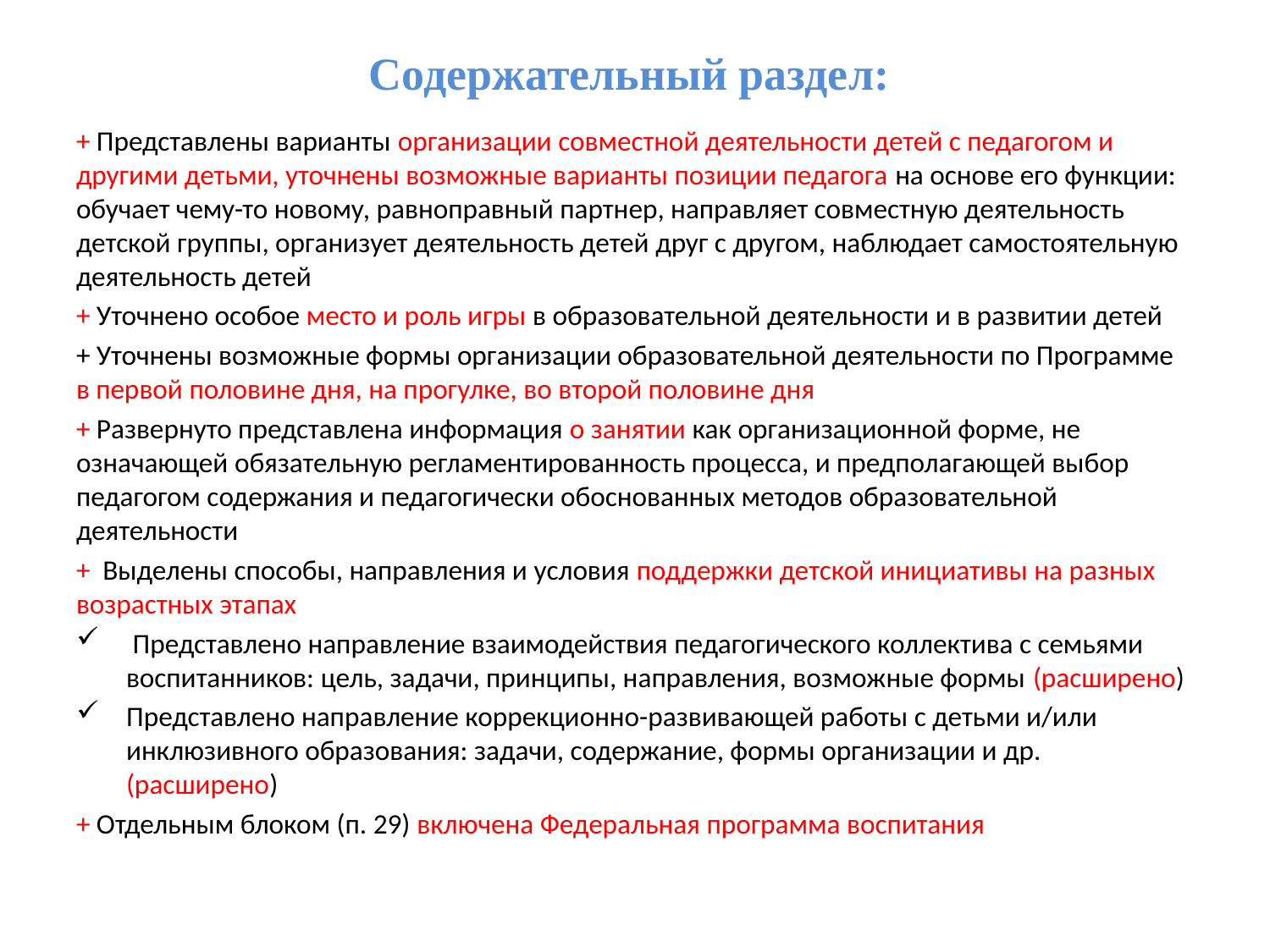

# Содержательный раздел:
+ Представлены варианты организации совместной деятельности детей с педагогом и другими детьми, уточнены возможные варианты позиции педагога на основе его функции: обучает чему-то новому, равноправный партнер, направляет совместную деятельность детской группы, организует деятельность детей друг с другом, наблюдает самостоятельную деятельность детей
+ Уточнено особое место и роль игры в образовательной деятельности и в развитии детей
+ Уточнены возможные формы организации образовательной деятельности по Программе в первой половине дня, на прогулке, во второй половине дня
+ Развернуто представлена информация о занятии как организационной форме, не означающей обязательную регламентированность процесса, и предполагающей выбор педагогом содержания и педагогически обоснованных методов образовательной деятельности
+  Выделены способы, направления и условия поддержки детской инициативы на разных возрастных этапах
 Представлено направление взаимодействия педагогического коллектива с семьями воспитанников: цель, задачи, принципы, направления, возможные формы (расширено)
Представлено направление коррекционно-развивающей работы с детьми и/или инклюзивного образования: задачи, содержание, формы организации и др. (расширено)
+ Отдельным блоком (п. 29) включена Федеральная программа воспитания